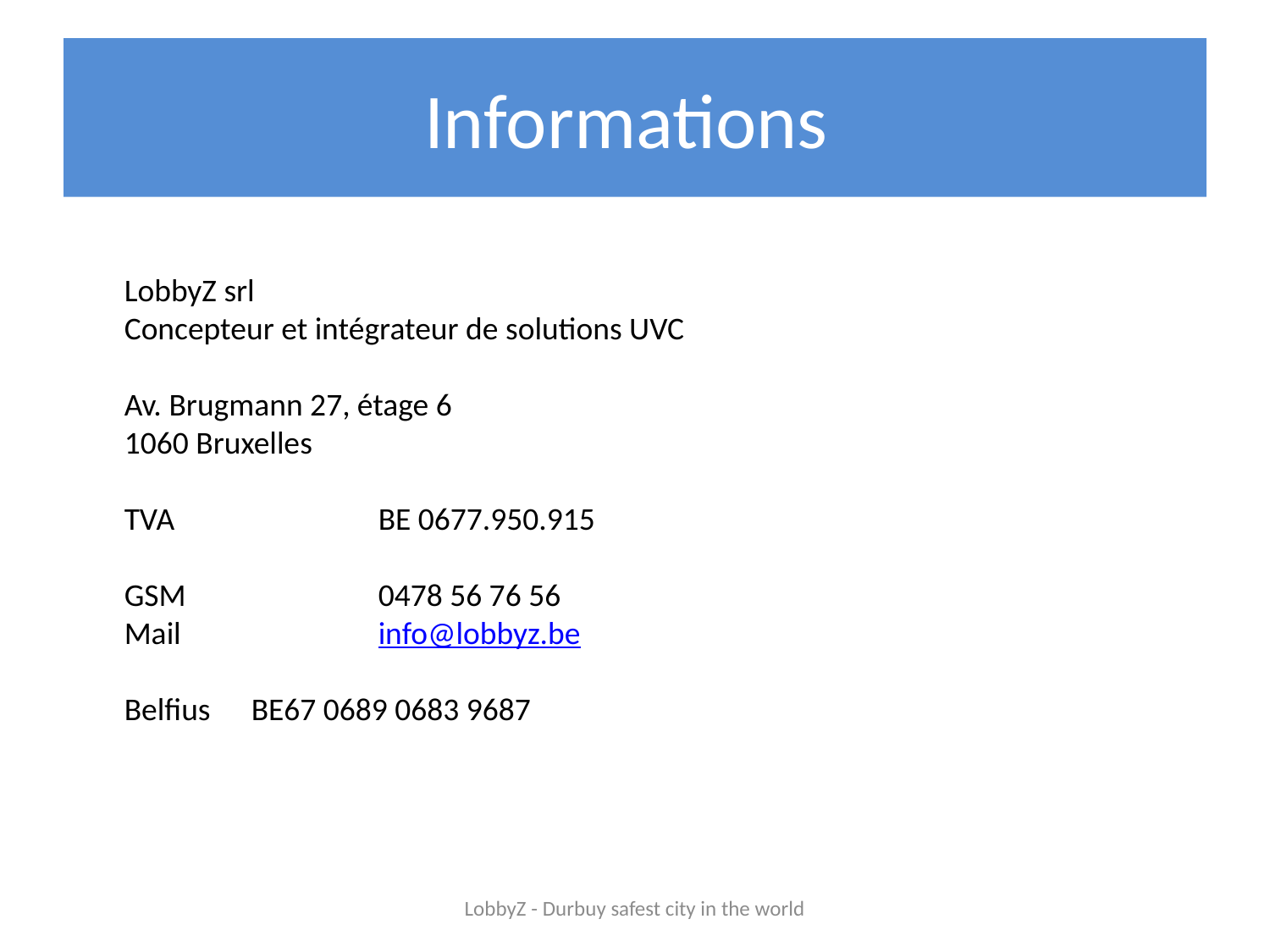

# Informations
LobbyZ srl
Concepteur et intégrateur de solutions UVC

Av. Brugmann 27, étage 6
1060 Bruxelles

TVA		BE 0677.950.915

GSM		0478 56 76 56
Mail		info@lobbyz.be

Belfius	BE67 0689 0683 9687
LobbyZ - Durbuy safest city in the world